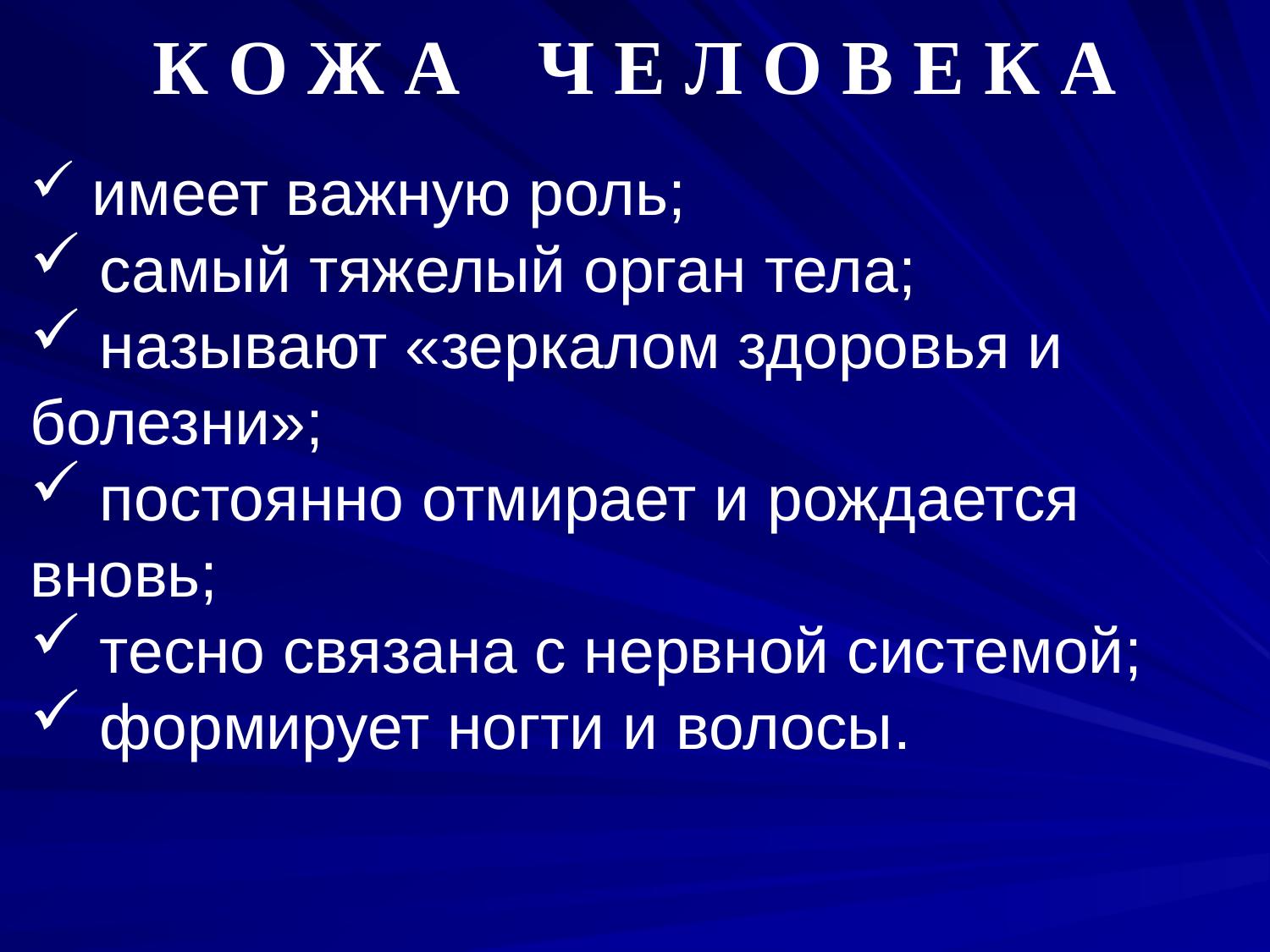

# К О Ж А    Ч Е Л О В Е К А
 имеет важную роль;
 самый тяжелый орган тела;
 называют «зеркалом здоровья и болезни»;
 постоянно отмирает и рождается вновь;
 тесно связана с нервной системой;
 формирует ногти и волосы.